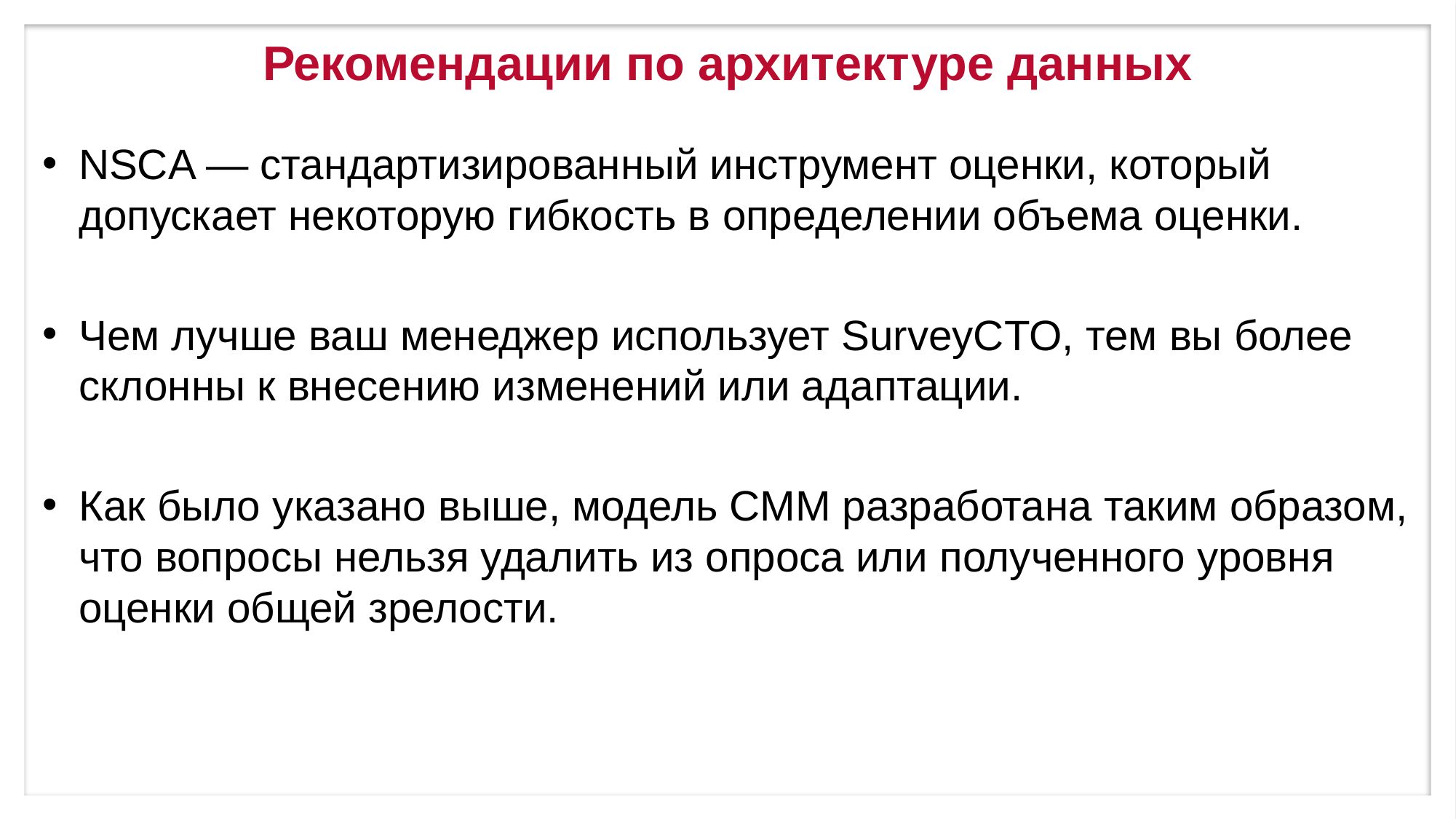

# Рекомендации по архитектуре данных
NSCA — стандартизированный инструмент оценки, который допускает некоторую гибкость в определении объема оценки.
Чем лучше ваш менеджер использует SurveyCTO, тем вы более склонны к внесению изменений или адаптации.
Как было указано выше, модель CMM разработана таким образом, что вопросы нельзя удалить из опроса или полученного уровня оценки общей зрелости.